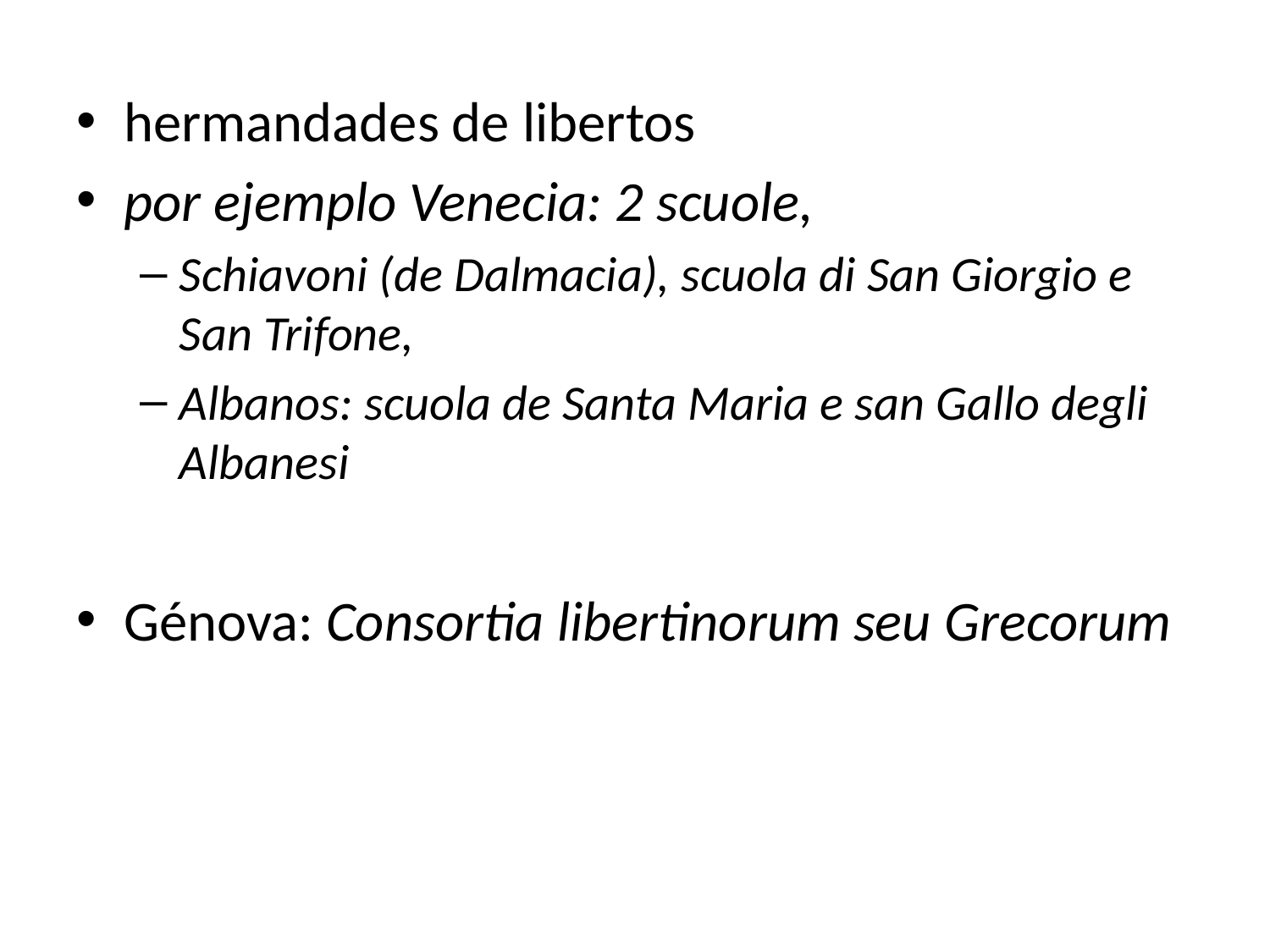

hermandades de libertos
por ejemplo Venecia: 2 scuole,
Schiavoni (de Dalmacia), scuola di San Giorgio e San Trifone,
Albanos: scuola de Santa Maria e san Gallo degli Albanesi

Génova: Consortia libertinorum seu Grecorum